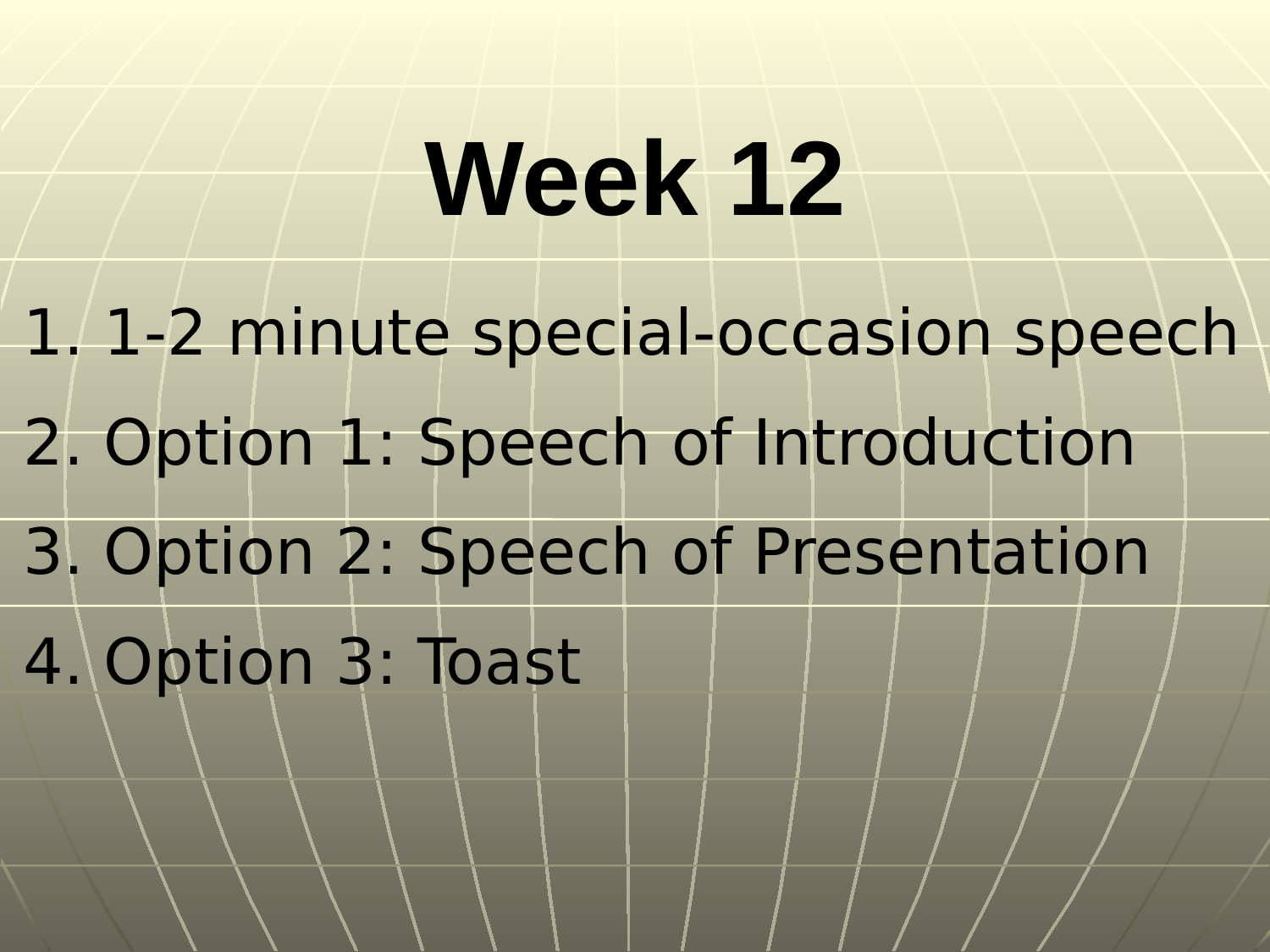

# Week 12
1. 1-2 minute special-occasion speech
2. Option 1: Speech of Introduction
3. Option 2: Speech of Presentation
4. Option 3: Toast